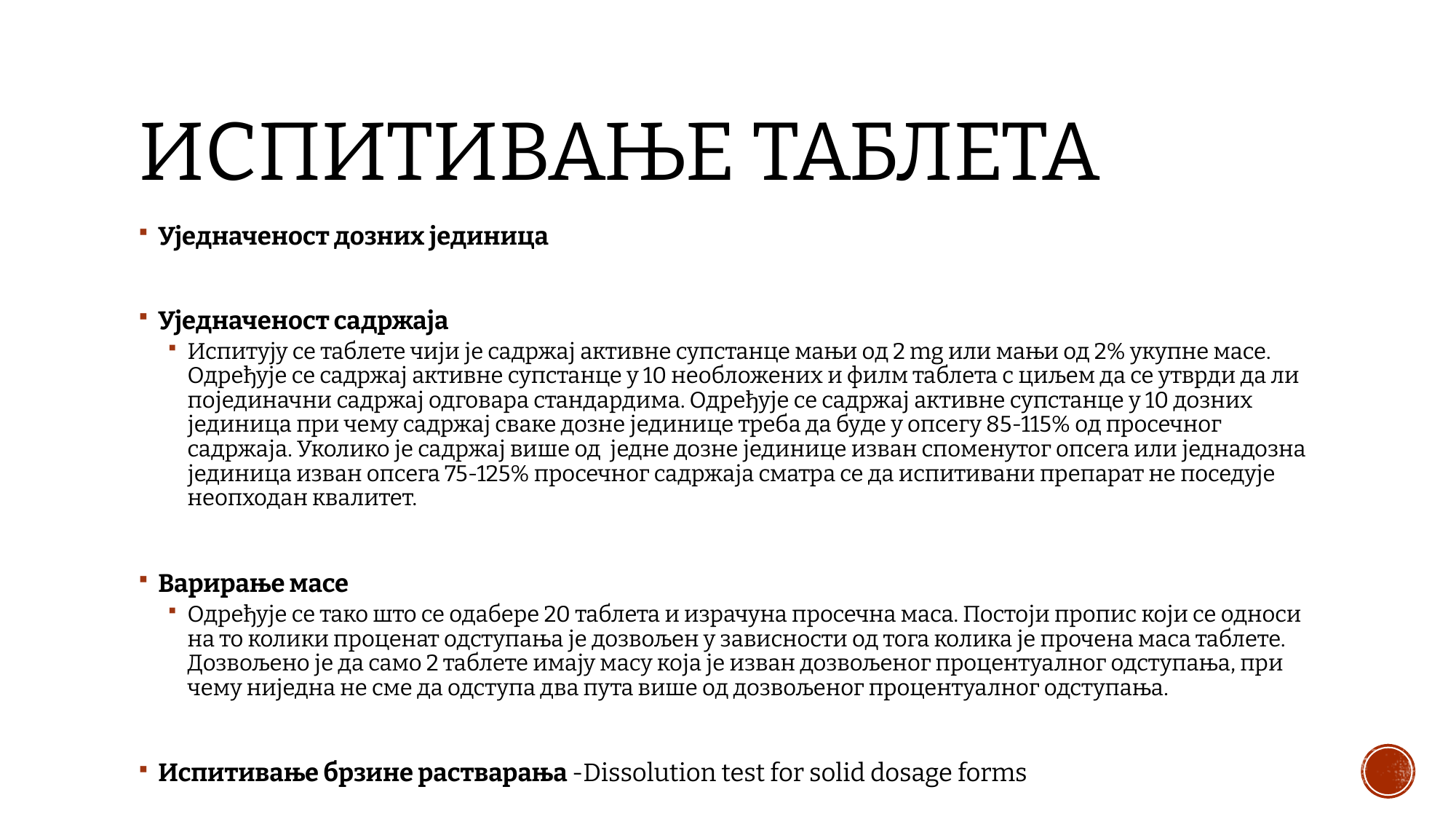

# ИСПИТИВАње таблета
Уједначеност дозних јединица

Уједначеност садржаја
Испитују се таблете чији је садржај активне супстанце мањи од 2 mg или мањи од 2% укупне масе. Одређује се садржај активне супстанце у 10 необложених и филм таблета с циљем да се утврди да ли појединачни садржај одговара стандардима. Одређује се садржај активне супстанце у 10 дозних јединица при чему садржај сваке дозне јединице треба да буде у опсегу 85-115% од просечног садржаја. Уколико је садржај више од  једне дозне јединице изван споменутог опсега или једнадозна јединица изван опсега 75-125% просечног садржаја сматра се да испитивани препарат не поседује неопходан квалитет.

Варирање масе
Одређује се тако што се одабере 20 таблета и израчуна просечна маса. Постоји пропис који се односи на то колики проценат одступања је дозвољен у зависности од тога колика је прочена маса таблете. Дозвољено је да само 2 таблете имају масу која је изван дозвољеног процентуалног одступања, при чему ниједна не сме да одступа два пута више од дозвољеног процентуалног одступања.

Испитивање брзине растварања -Dissolution test for solid dosage forms